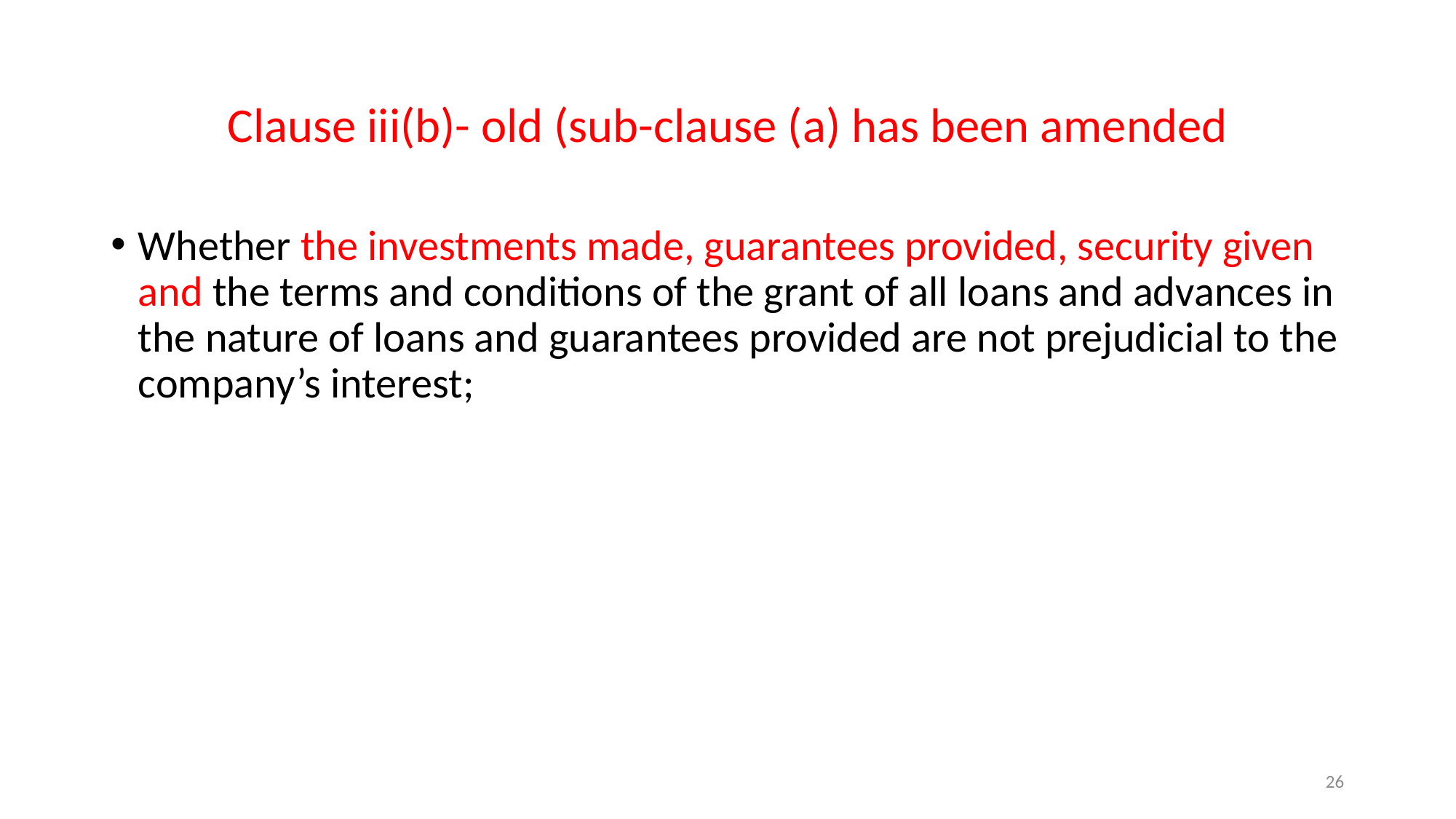

# Clause iii(b)- old (sub-clause (a) has been amended
Whether the investments made, guarantees provided, security given and the terms and conditions of the grant of all loans and advances in the nature of loans and guarantees provided are not prejudicial to the company’s interest;
26